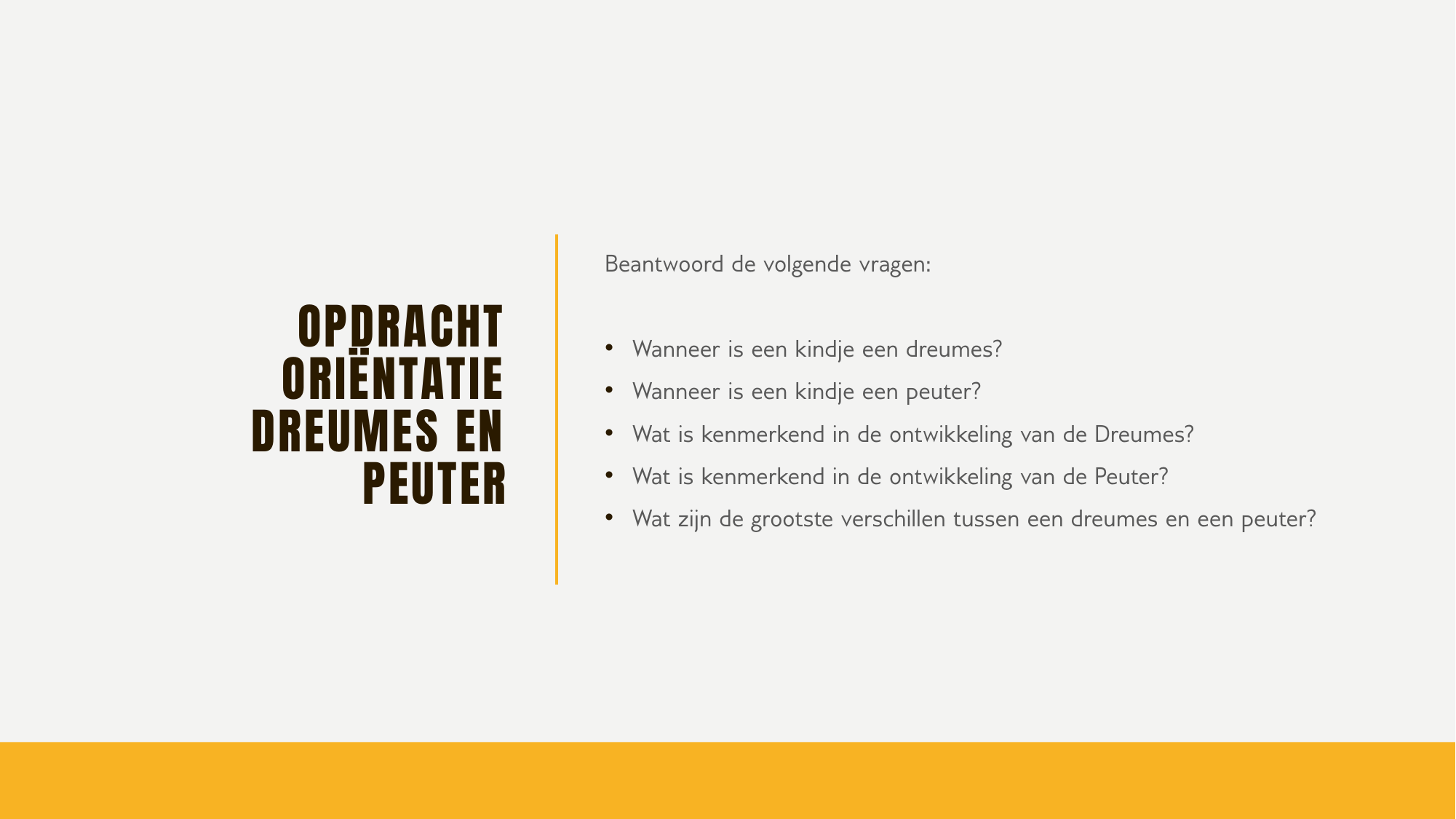

# Opdracht oriëntatie dreumes en peuter
Beantwoord de volgende vragen:

Wanneer is een kindje een dreumes?
Wanneer is een kindje een peuter?
Wat is kenmerkend in de ontwikkeling van de Dreumes?
Wat is kenmerkend in de ontwikkeling van de Peuter?
Wat zijn de grootste verschillen tussen een dreumes en een peuter?